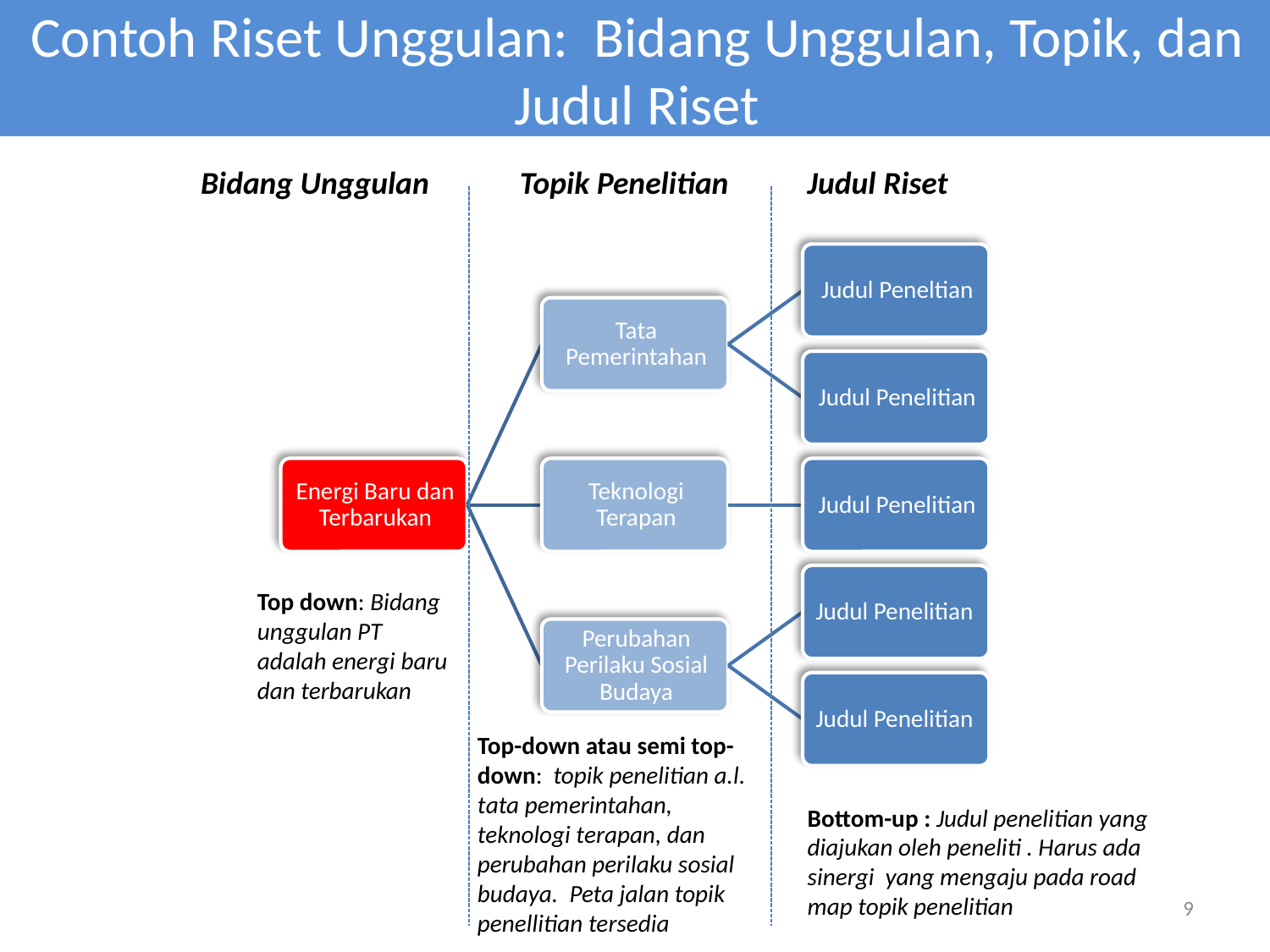

# Contoh Riset Unggulan:  Bidang Unggulan, Topik, dan Judul Riset
Bidang Unggulan
Topik Penelitian
Judul Riset
Energi Baru dan Terbarukan

Tata Pemerintahan

Judul Peneltian

Judul Penelitian

Teknologi Terapan

Judul Penelitian

Perubahan Perilaku Sosial Budaya

Judul Penelitian

Judul Penelitian
Top down: Bidang unggulan PT adalah energi baru dan terbarukan
Top-down atau semi top-down:  topik penelitian a.l. tata pemerintahan, teknologi terapan, dan perubahan perilaku sosial budaya.  Peta jalan topik penellitian tersedia
Bottom-up : Judul penelitian yang diajukan oleh peneliti . Harus ada sinergi  yang mengaju pada road map topik penelitian
9